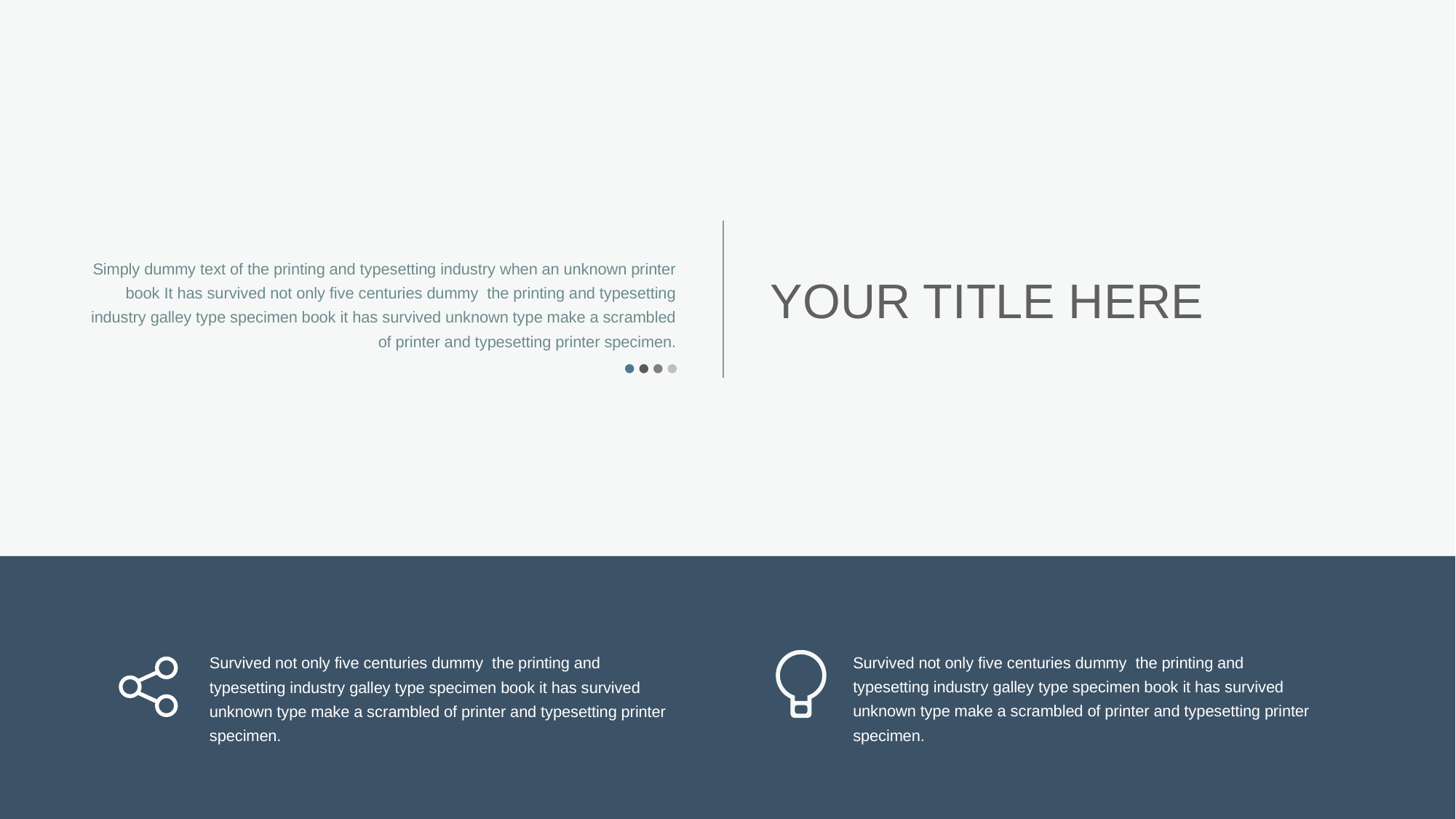

Simply dummy text of the printing and typesetting industry when an unknown printer
book It has survived not only five centuries dummy  the printing and typesetting industry galley type specimen book it has survived unknown type make a scrambled of printer and typesetting printer specimen.
YOUR TITLE HERE

Survived not only five centuries dummy  the printing and typesetting industry galley type specimen book it has survived unknown type make a scrambled of printer and typesetting printer specimen.

Survived not only five centuries dummy  the printing and typesetting industry galley type specimen book it has survived unknown type make a scrambled of printer and typesetting printer specimen.